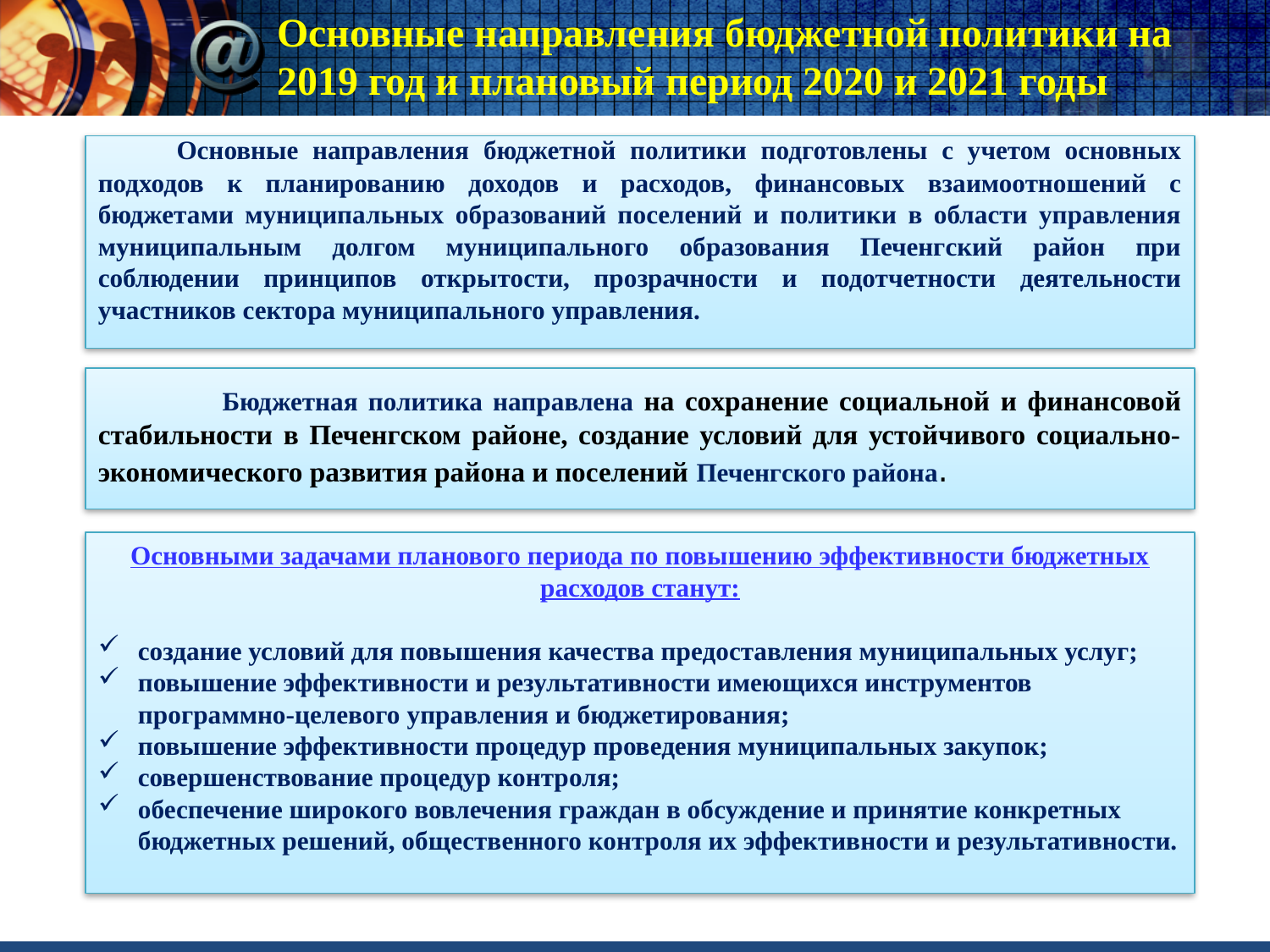

# Основные направления бюджетной политики на 2019 год и плановый период 2020 и 2021 годы
     Основные направления бюджетной политики подготовлены с учетом основных подходов к планированию доходов и расходов, финансовых взаимоотношений с бюджетами муниципальных образований поселений и политики в области управления муниципальным долгом муниципального образования Печенгский район при соблюдении принципов открытости, прозрачности и подотчетности деятельности участников сектора муниципального управления.

      Бюджетная политика направлена на сохранение социальной и финансовой стабильности в Печенгском районе, создание условий для устойчивого социально-экономического развития района и поселений Печенгского района.

Основными задачами планового периода по повышению эффективности бюджетных расходов станут:

создание условий для повышения качества предоставления муниципальных услуг;
повышение эффективности и результативности имеющихся инструментов программно-целевого управления и бюджетирования;
повышение эффективности процедур проведения муниципальных закупок;
совершенствование процедур контроля;
обеспечение широкого вовлечения граждан в обсуждение и принятие конкретных бюджетных решений, общественного контроля их эффективности и результативности.